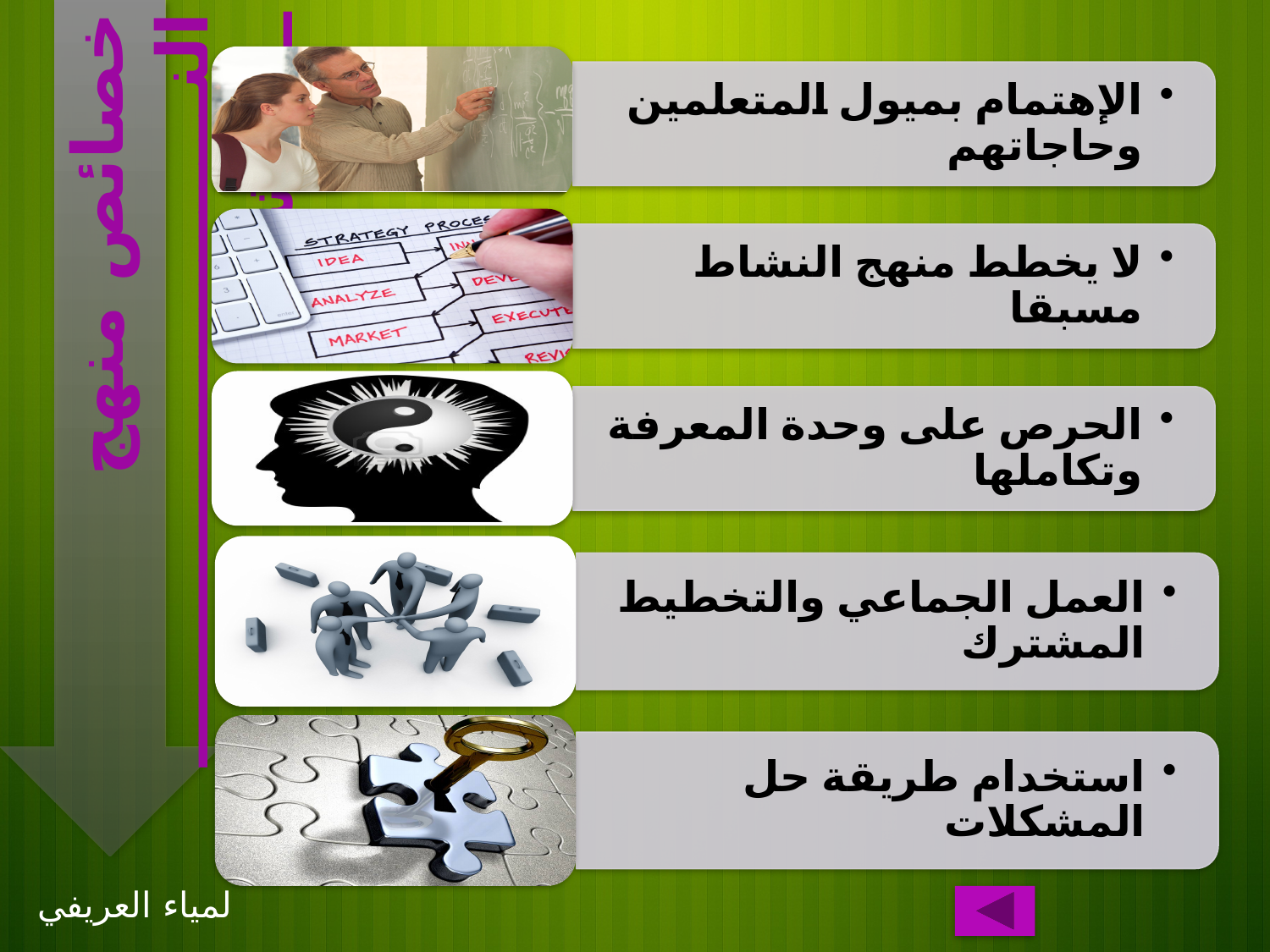

الإهتمام بميول المتعلمين وحاجاتهم

لا يخطط منهج النشاط مسبقا

الحرص على وحدة المعرفة وتكاملها

خصائص منهج النــــــــــــــــــــــــــــــــــشاط

العمل الجماعي والتخطيط المشترك

استخدام طريقة حل المشكلات

لمياء العريفي